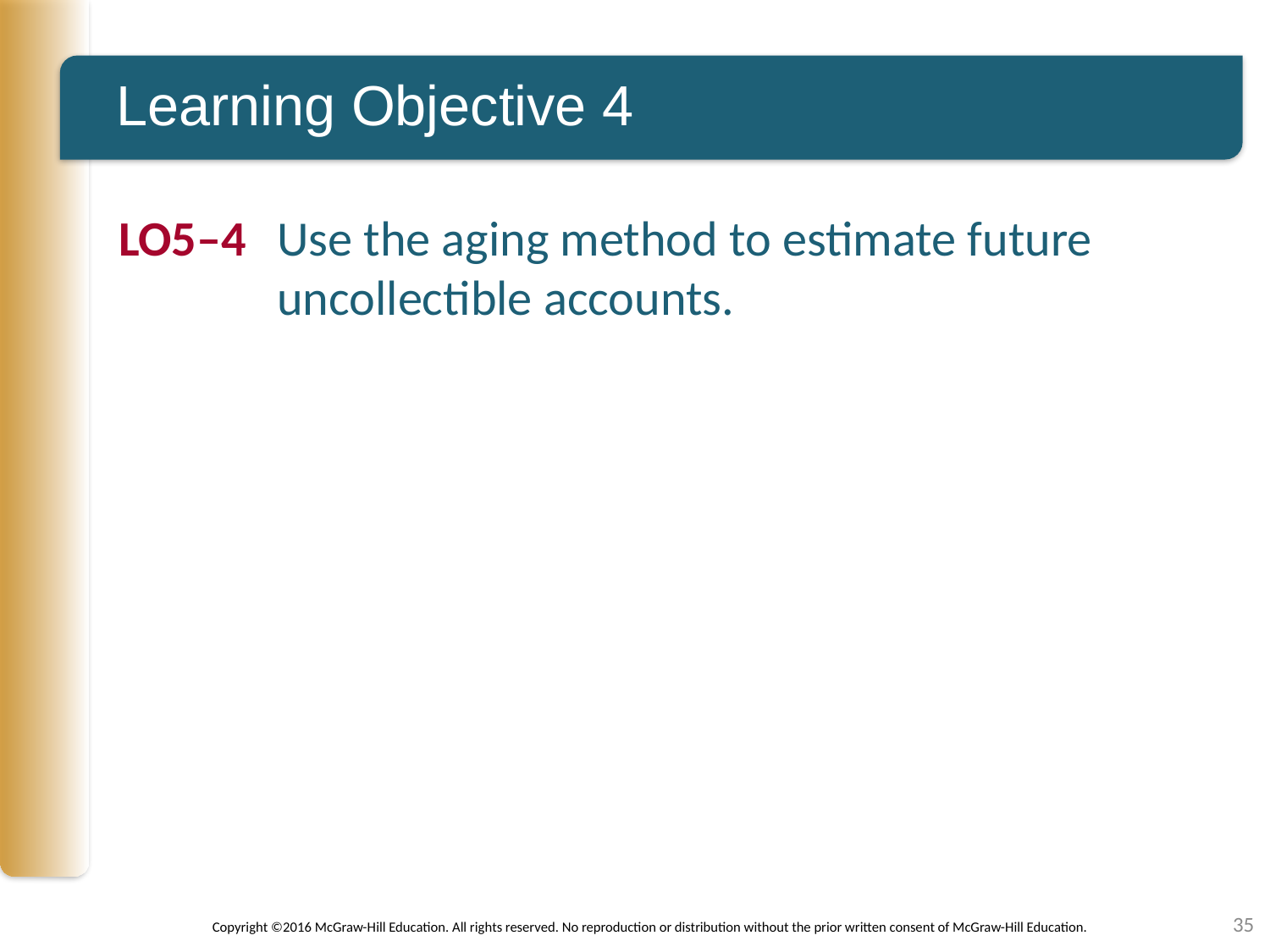

# Learning Objective 4
LO5–4	Use the aging method to estimate future uncollectible accounts.
35
Copyright ©2016 McGraw-Hill Education. All rights reserved. No reproduction or distribution without the prior written consent of McGraw-Hill Education.